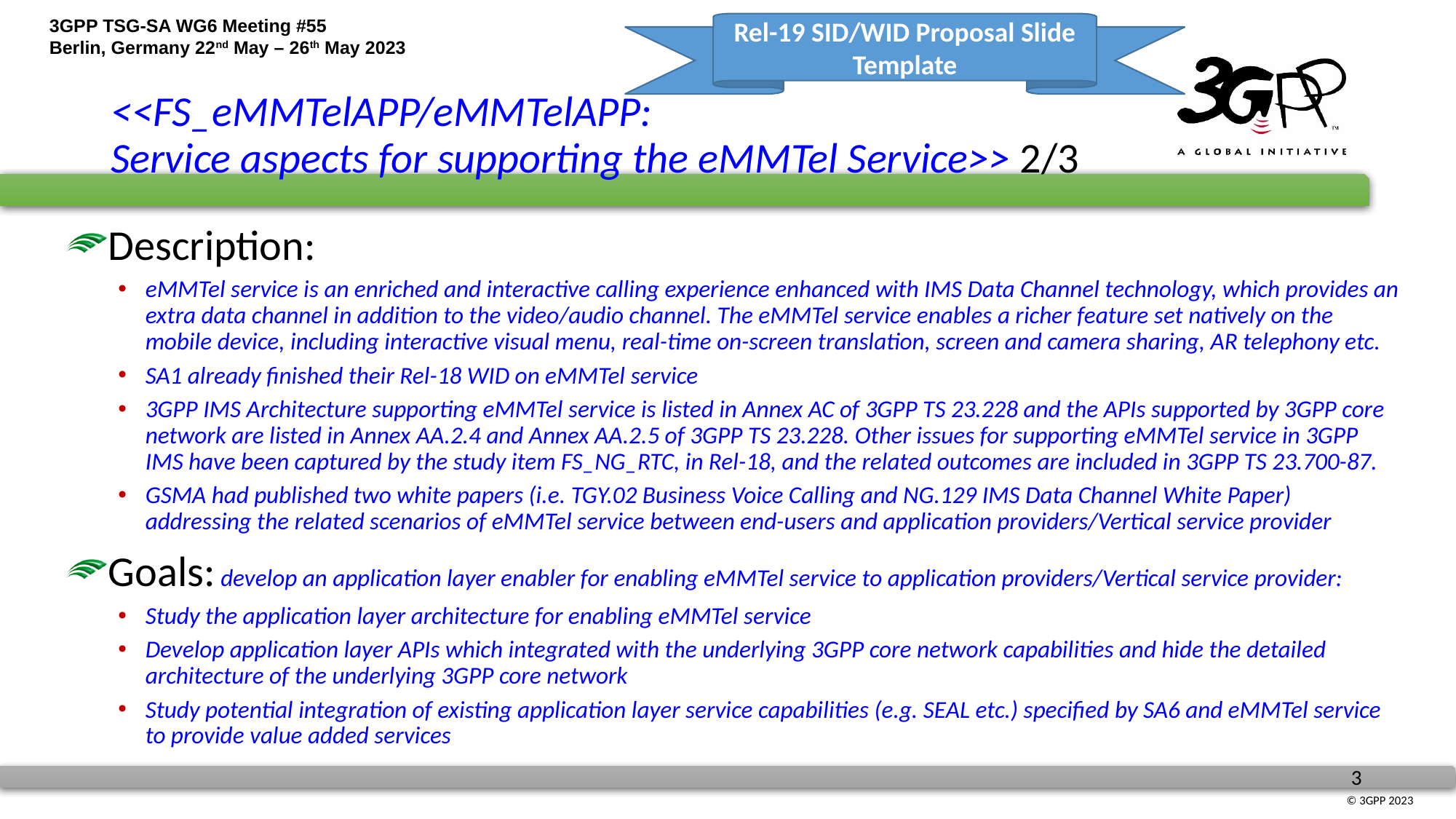

Rel-19 SID/WID Proposal Slide Template
# <<FS_eMMTelAPP/eMMTelAPP: Service aspects for supporting the eMMTel Service>> 2/3
Description:
eMMTel service is an enriched and interactive calling experience enhanced with IMS Data Channel technology, which provides an extra data channel in addition to the video/audio channel. The eMMTel service enables a richer feature set natively on the mobile device, including interactive visual menu, real-time on-screen translation, screen and camera sharing, AR telephony etc.
SA1 already finished their Rel-18 WID on eMMTel service
3GPP IMS Architecture supporting eMMTel service is listed in Annex AC of 3GPP TS 23.228 and the APIs supported by 3GPP core network are listed in Annex AA.2.4 and Annex AA.2.5 of 3GPP TS 23.228. Other issues for supporting eMMTel service in 3GPP IMS have been captured by the study item FS_NG_RTC, in Rel-18, and the related outcomes are included in 3GPP TS 23.700-87.
GSMA had published two white papers (i.e. TGY.02 Business Voice Calling and NG.129 IMS Data Channel White Paper) addressing the related scenarios of eMMTel service between end-users and application providers/Vertical service provider
Goals: develop an application layer enabler for enabling eMMTel service to application providers/Vertical service provider:
Study the application layer architecture for enabling eMMTel service
Develop application layer APIs which integrated with the underlying 3GPP core network capabilities and hide the detailed architecture of the underlying 3GPP core network
Study potential integration of existing application layer service capabilities (e.g. SEAL etc.) specified by SA6 and eMMTel service to provide value added services